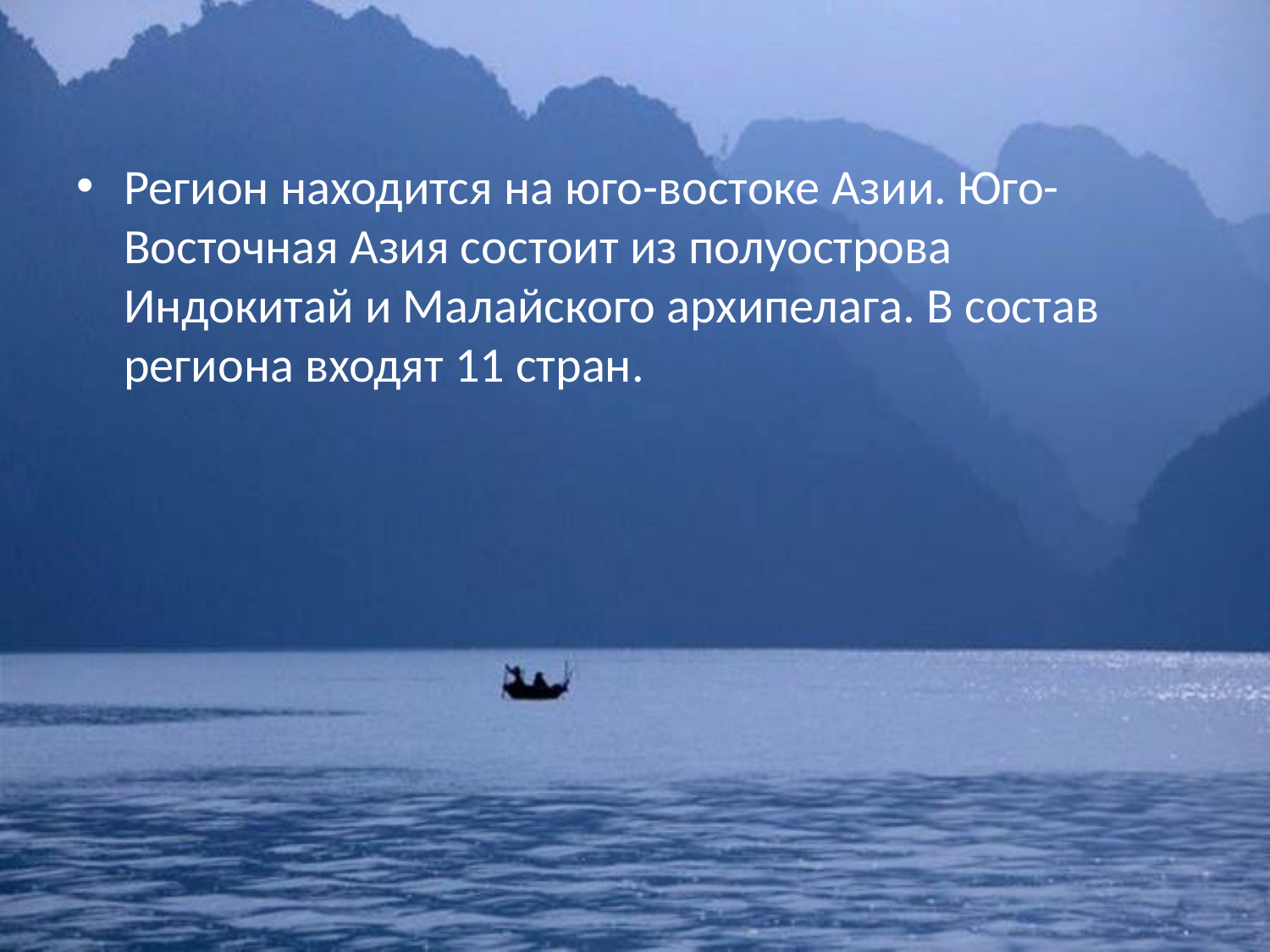

Регион находится на юго-востоке Азии. Юго-Восточная Азия состоит из полуострова Индокитай и Малайского архипелага. В состав региона входят 11 стран.